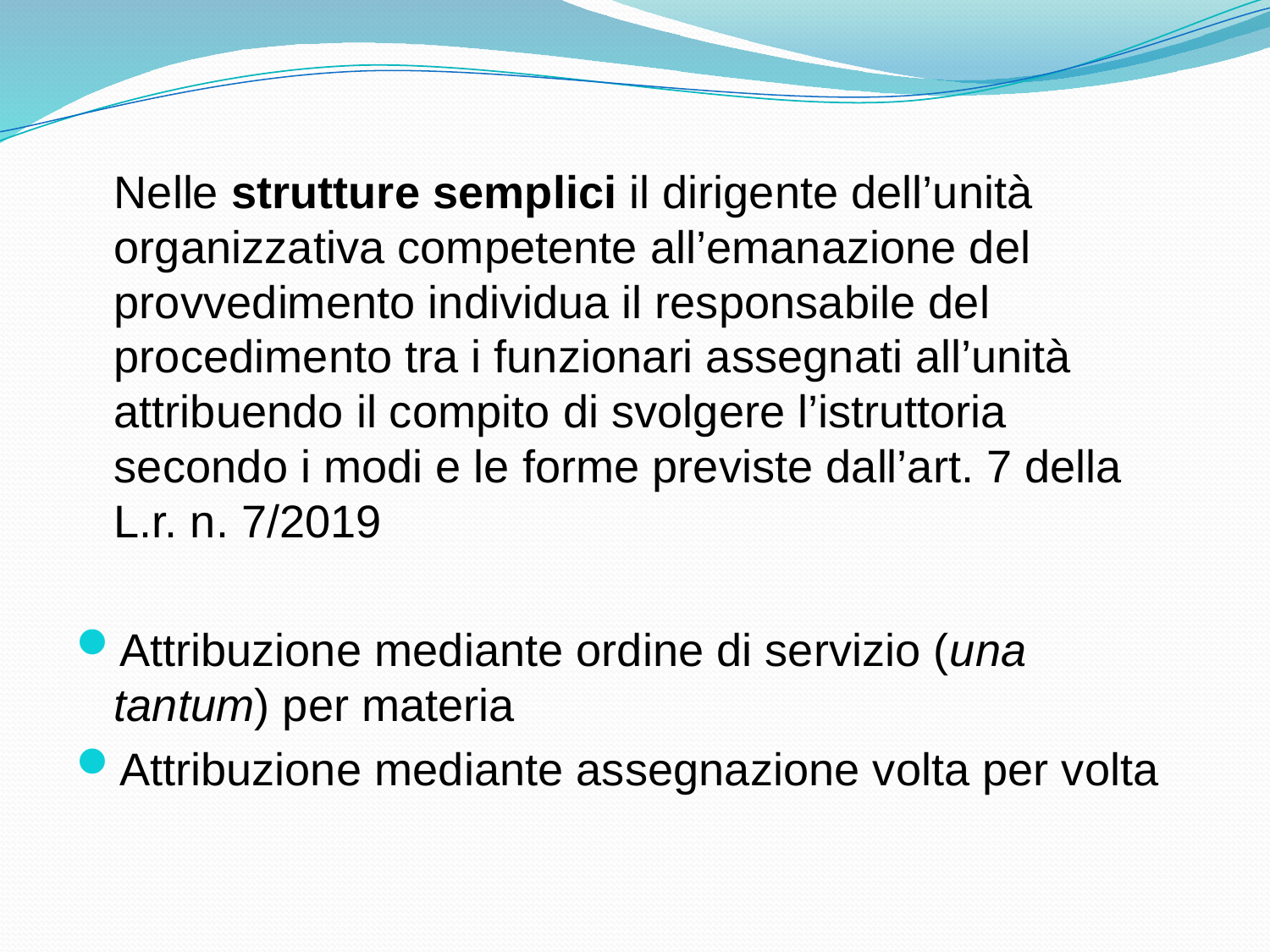

Nelle strutture semplici il dirigente dell’unità organizzativa competente all’emanazione del provvedimento individua il responsabile del procedimento tra i funzionari assegnati all’unità attribuendo il compito di svolgere l’istruttoria secondo i modi e le forme previste dall’art. 7 della L.r. n. 7/2019

Attribuzione mediante ordine di servizio (una tantum) per materia
Attribuzione mediante assegnazione volta per volta